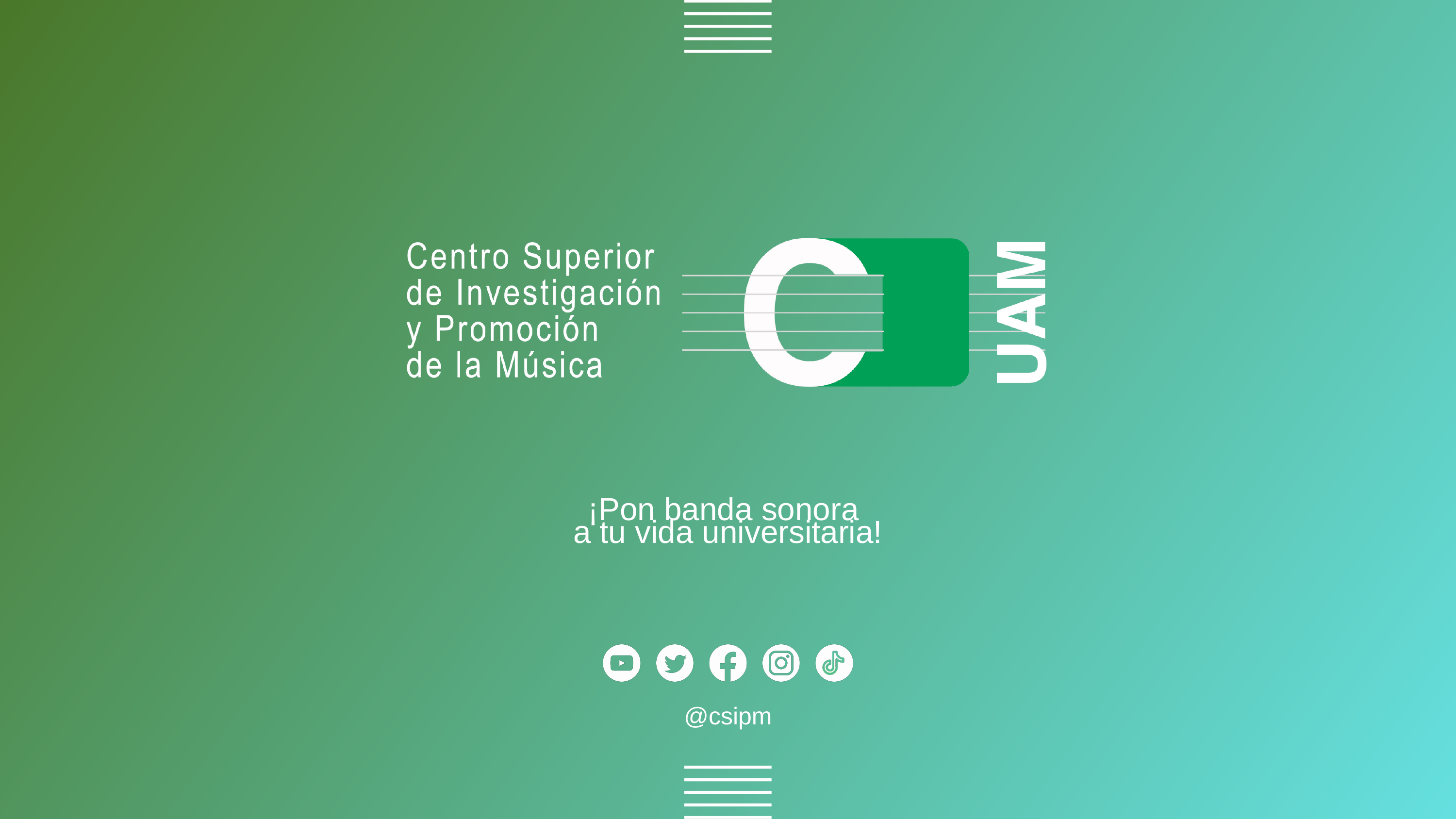

¡Pon banda sonora
a tu vida universitaria!

@csipm